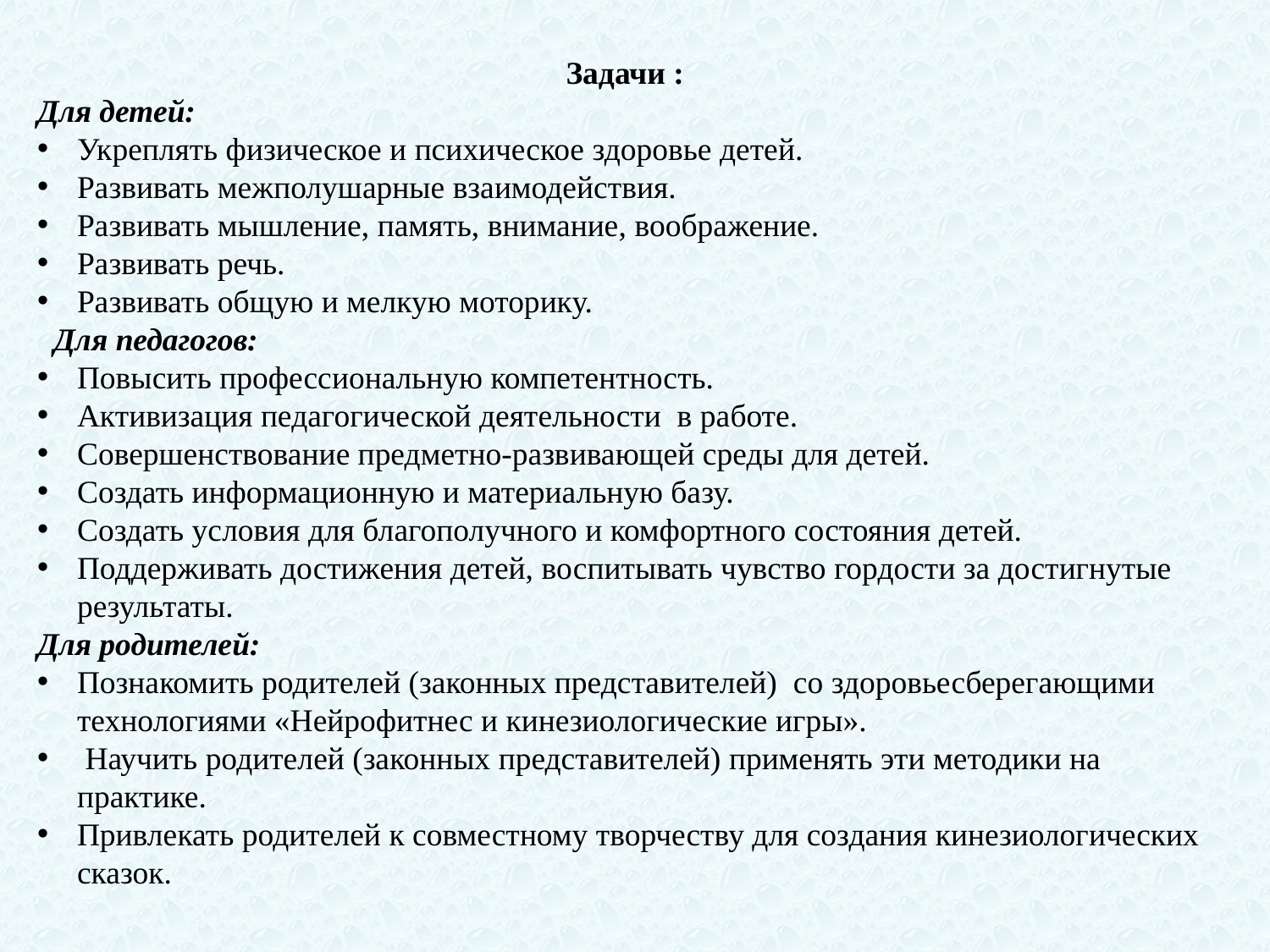

Задачи :
Для детей:
Укреплять физическое и психическое здоровье детей.
Развивать межполушарные взаимодействия.
Развивать мышление, память, внимание, воображение.
Развивать речь.
Развивать общую и мелкую моторику.
  Для педагогов:
Повысить профессиональную компетентность.
Активизация педагогической деятельности  в работе.
Совершенствование предметно-развивающей среды для детей.
Создать информационную и материальную базу.
Создать условия для благополучного и комфортного состояния детей.
Поддерживать достижения детей, воспитывать чувство гордости за достигнутые результаты.
Для родителей:
Познакомить родителей (законных представителей)  со здоровьесберегающими  технологиями «Нейрофитнес и кинезиологические игры».
 Научить родителей (законных представителей) применять эти методики на практике.
Привлекать родителей к совместному творчеству для создания кинезиологических сказок.